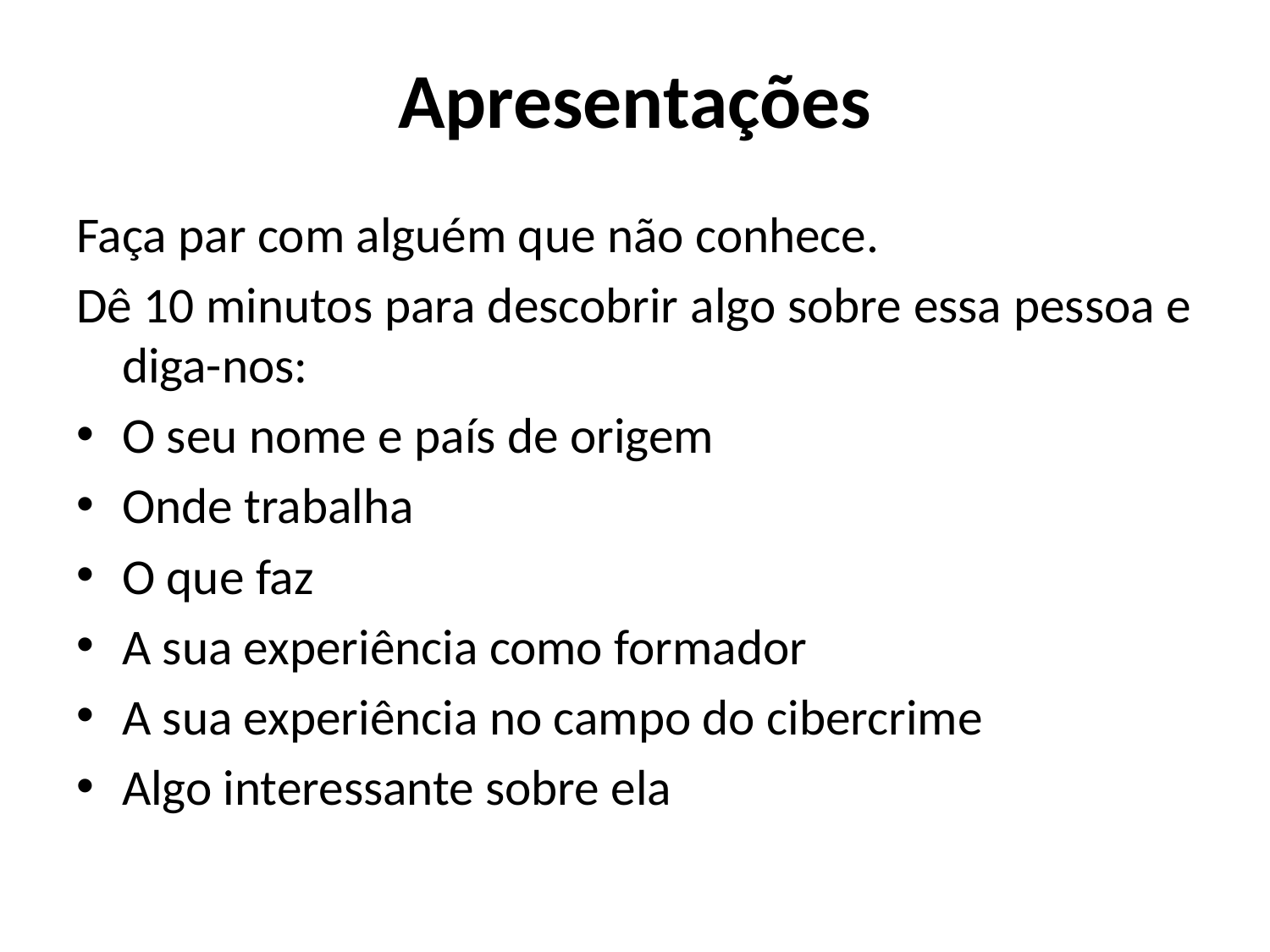

# Apresentações
Faça par com alguém que não conhece.
Dê 10 minutos para descobrir algo sobre essa pessoa e diga-nos:
O seu nome e país de origem
Onde trabalha
O que faz
A sua experiência como formador
A sua experiência no campo do cibercrime
Algo interessante sobre ela